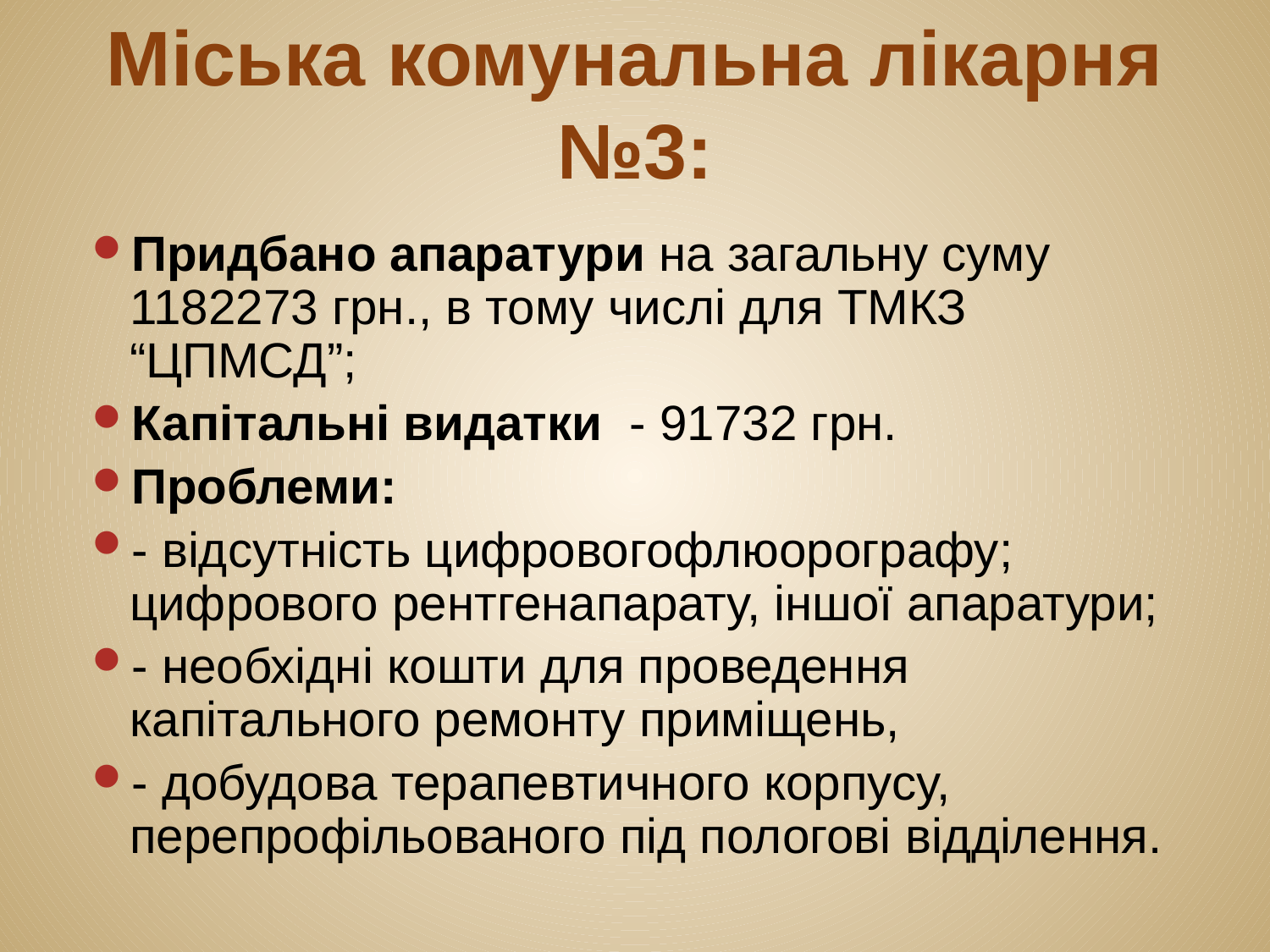

# Міська комунальна лікарня №3:
Придбано апаратури на загальну суму 1182273 грн., в тому числі для ТМКЗ “ЦПМСД”;
Капітальні видатки  - 91732 грн.
Проблеми:
- відсутність цифровогофлюорографу; цифрового рентгенапарату, іншої апаратури;
- необхідні кошти для проведення капітального ремонту приміщень,
- добудова терапевтичного корпусу, перепрофільованого під пологові відділення.